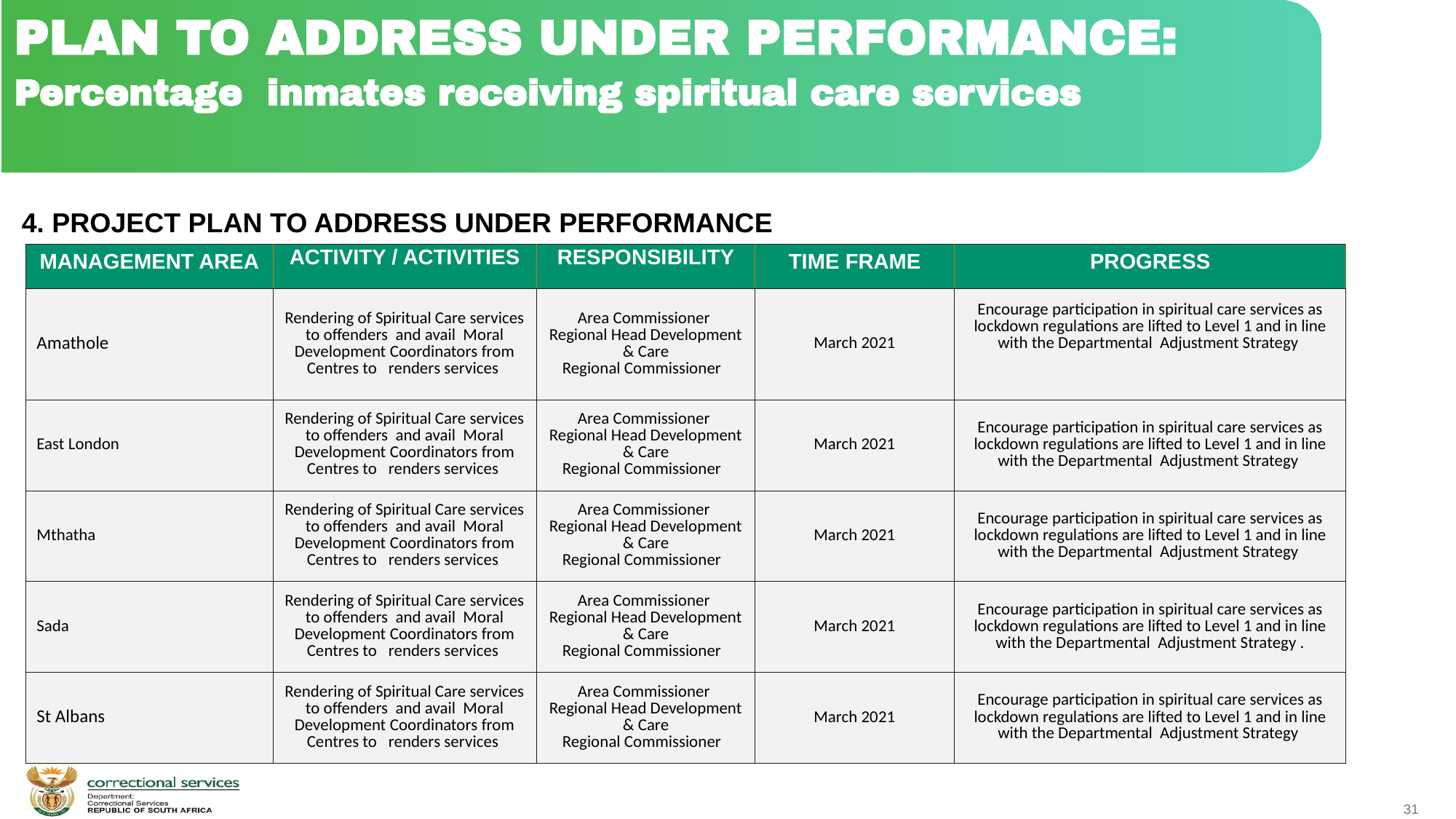

PLAN TO ADDRESS UNDER PERFORMANCE:
Percentage  inmates receiving spiritual care services
     4. PROJECT PLAN TO ADDRESS UNDER PERFORMANCE
| MANAGEMENT AREA | ACTIVITY / ACTIVITIES | RESPONSIBILITY | TIME FRAME | PROGRESS |
| --- | --- | --- | --- | --- |
| Amathole | Rendering of Spiritual Care services to offenders and avail Moral Development Coordinators from Centres to renders services | Area Commissioner Regional Head Development & Care Regional Commissioner | March 2021 | Encourage participation in spiritual care services as lockdown regulations are lifted to Level 1 and in line with the Departmental Adjustment Strategy |
| East London | Rendering of Spiritual Care services to offenders and avail Moral Development Coordinators from Centres to renders services | Area Commissioner Regional Head Development & Care Regional Commissioner | March 2021 | Encourage participation in spiritual care services as lockdown regulations are lifted to Level 1 and in line with the Departmental Adjustment Strategy |
| Mthatha | Rendering of Spiritual Care services to offenders and avail Moral Development Coordinators from Centres to renders services | Area Commissioner Regional Head Development & Care Regional Commissioner | March 2021 | Encourage participation in spiritual care services as lockdown regulations are lifted to Level 1 and in line with the Departmental Adjustment Strategy |
| Sada | Rendering of Spiritual Care services to offenders and avail Moral Development Coordinators from Centres to renders services | Area Commissioner Regional Head Development & Care Regional Commissioner | March 2021 | Encourage participation in spiritual care services as lockdown regulations are lifted to Level 1 and in line with the Departmental Adjustment Strategy . |
| St Albans | Rendering of Spiritual Care services to offenders and avail Moral Development Coordinators from Centres to renders services | Area Commissioner Regional Head Development & Care Regional Commissioner | March 2021 | Encourage participation in spiritual care services as lockdown regulations are lifted to Level 1 and in line with the Departmental Adjustment Strategy |